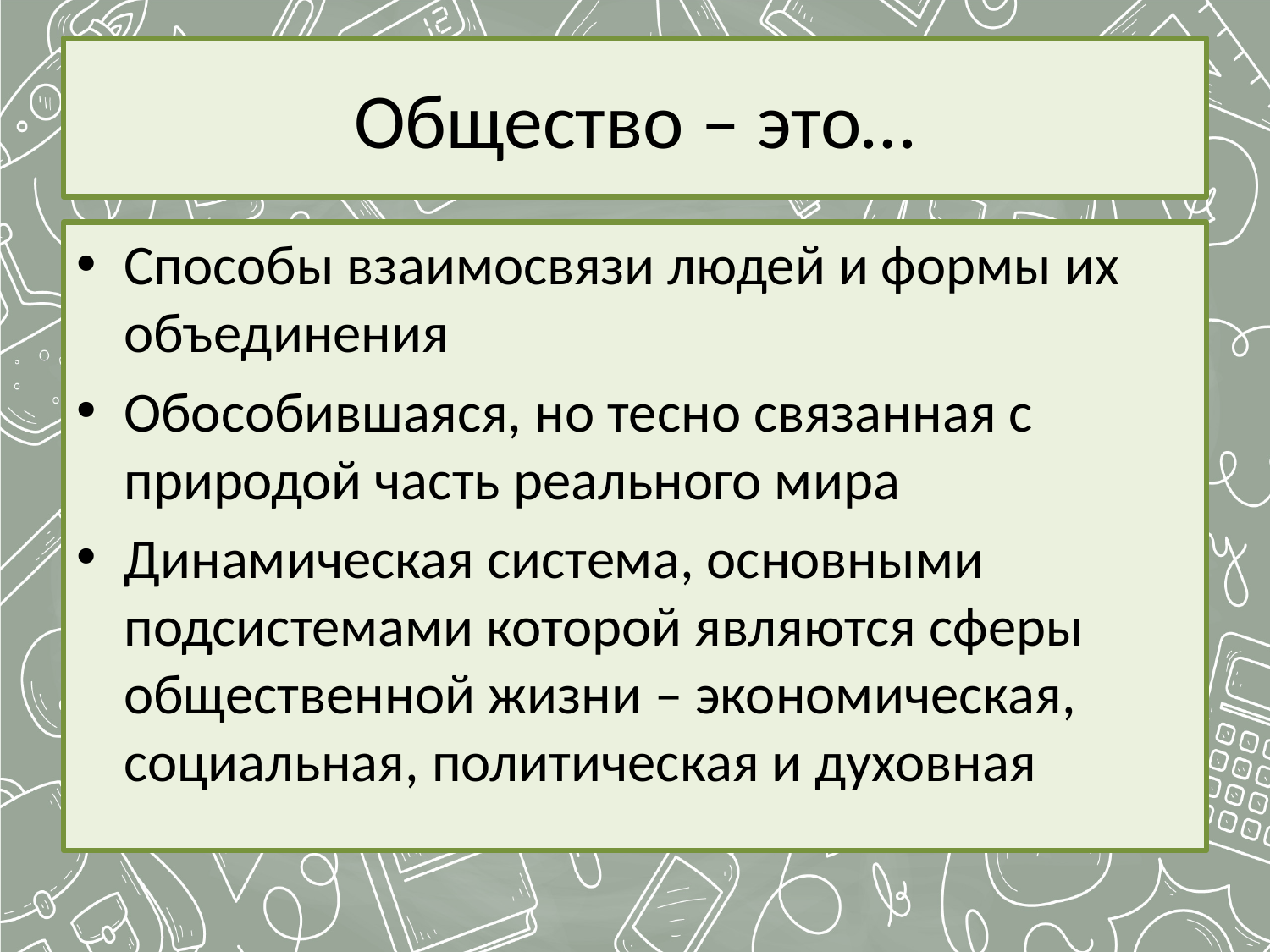

# Общество – это…
Способы взаимосвязи людей и формы их объединения
Обособившаяся, но тесно связанная с природой часть реального мира
Динамическая система, основными подсистемами которой являются сферы общественной жизни – экономическая, социальная, политическая и духовная